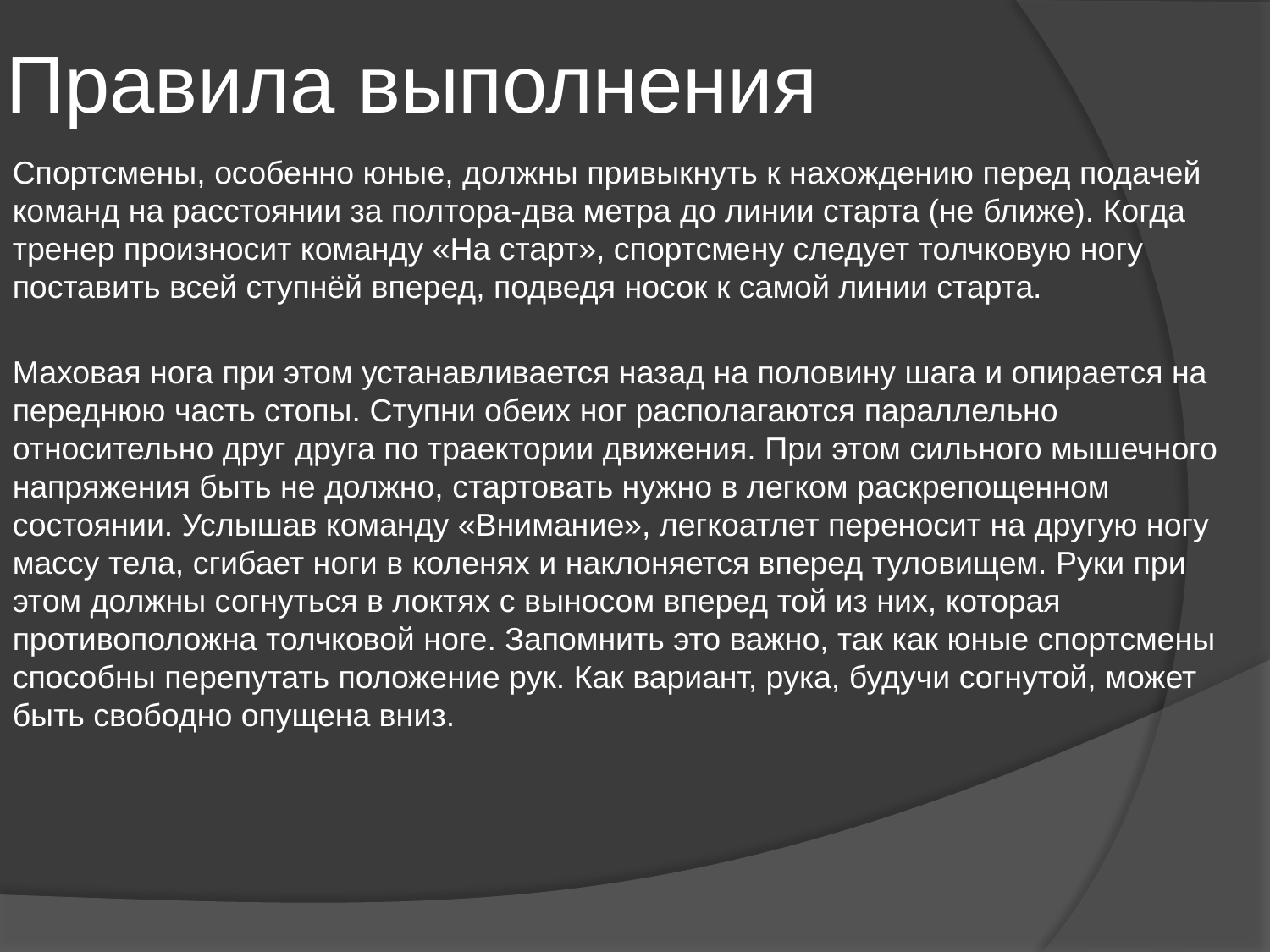

# Правила выполнения
Спортсмены, особенно юные, должны привыкнуть к нахождению перед подачей команд на расстоянии за полтора-два метра до линии старта (не ближе). Когда тренер произносит команду «На старт», спортсмену следует толчковую ногу поставить всей ступнёй вперед, подведя носок к самой линии старта.
Маховая нога при этом устанавливается назад на половину шага и опирается на переднюю часть стопы. Ступни обеих ног располагаются параллельно относительно друг друга по траектории движения. При этом сильного мышечного напряжения быть не должно, стартовать нужно в легком раскрепощенном состоянии. Услышав команду «Внимание», легкоатлет переносит на другую ногу массу тела, сгибает ноги в коленях и наклоняется вперед туловищем. Руки при этом должны согнуться в локтях с выносом вперед той из них, которая противоположна толчковой ноге. Запомнить это важно, так как юные спортсмены способны перепутать положение рук. Как вариант, рука, будучи согнутой, может быть свободно опущена вниз.